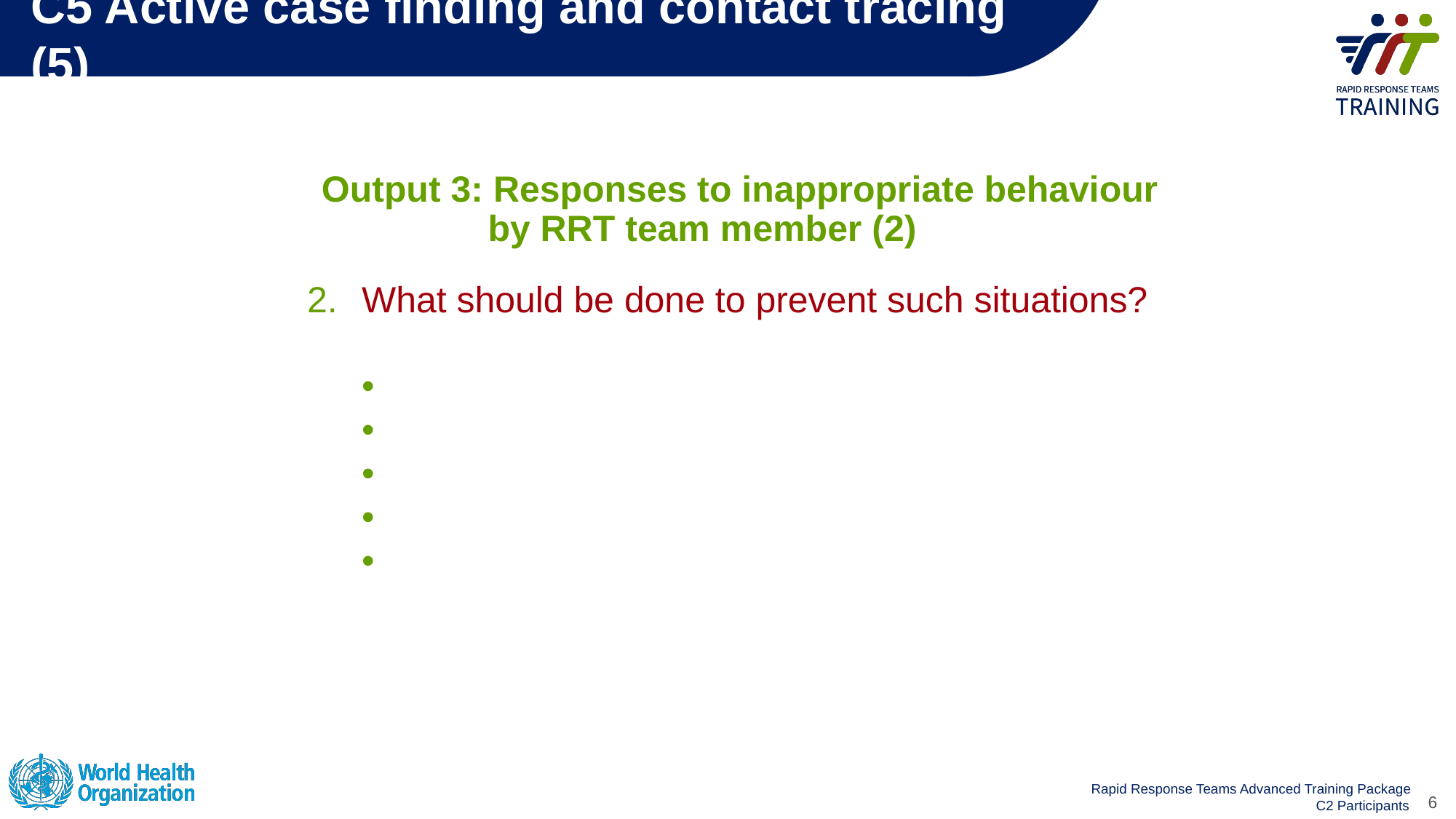

# C5 Active case finding and contact tracing (5)
Output 3: Responses to inappropriate behaviour by RRT team member (2)
What should be done to prevent such situations?